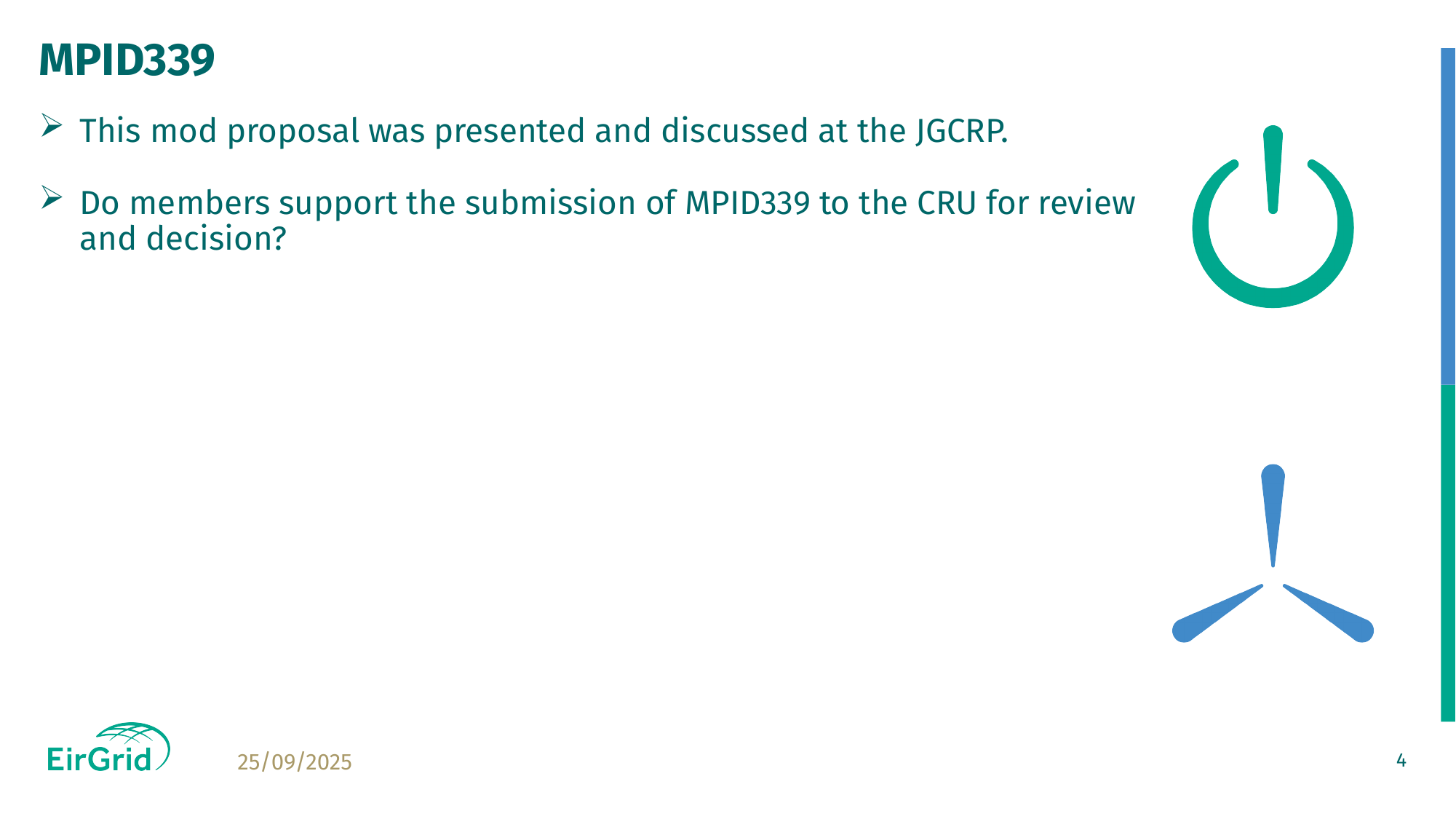

# MPID339
This mod proposal was presented and discussed at the JGCRP.

Do members support the submission of MPID339 to the CRU for review and decision?

4
25/09/2025